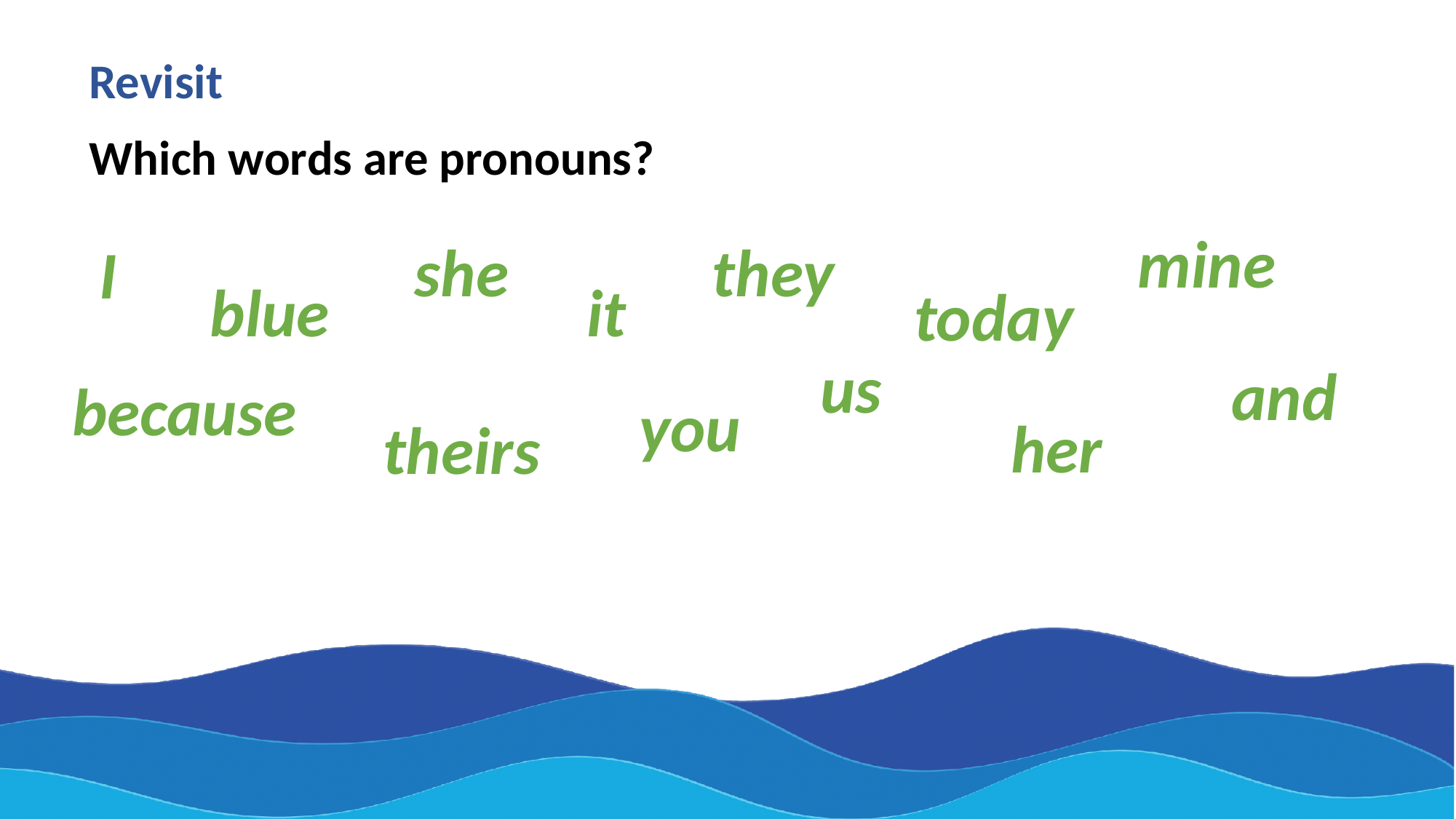

Revisit
Which words are pronouns?
mine
they
she
I
blue
it
today
us
and
because
you
her
theirs